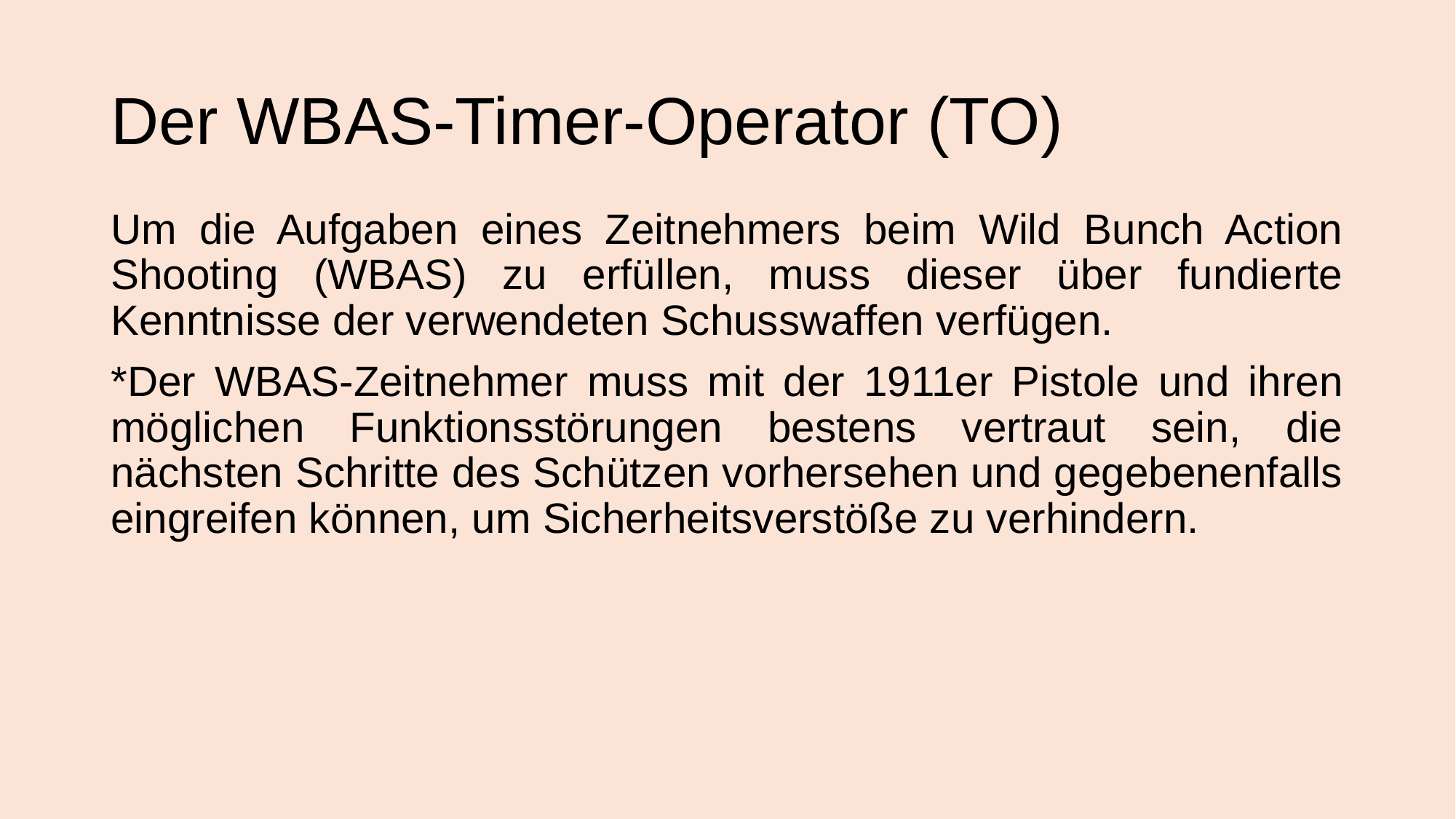

# Der WBAS-Timer-Operator (TO)
Um die Aufgaben eines Zeitnehmers beim Wild Bunch Action Shooting (WBAS) zu erfüllen, muss dieser über fundierte Kenntnisse der verwendeten Schusswaffen verfügen.
*Der WBAS-Zeitnehmer muss mit der 1911er Pistole und ihren möglichen Funktionsstörungen bestens vertraut sein, die nächsten Schritte des Schützen vorhersehen und gegebenenfalls eingreifen können, um Sicherheitsverstöße zu verhindern.